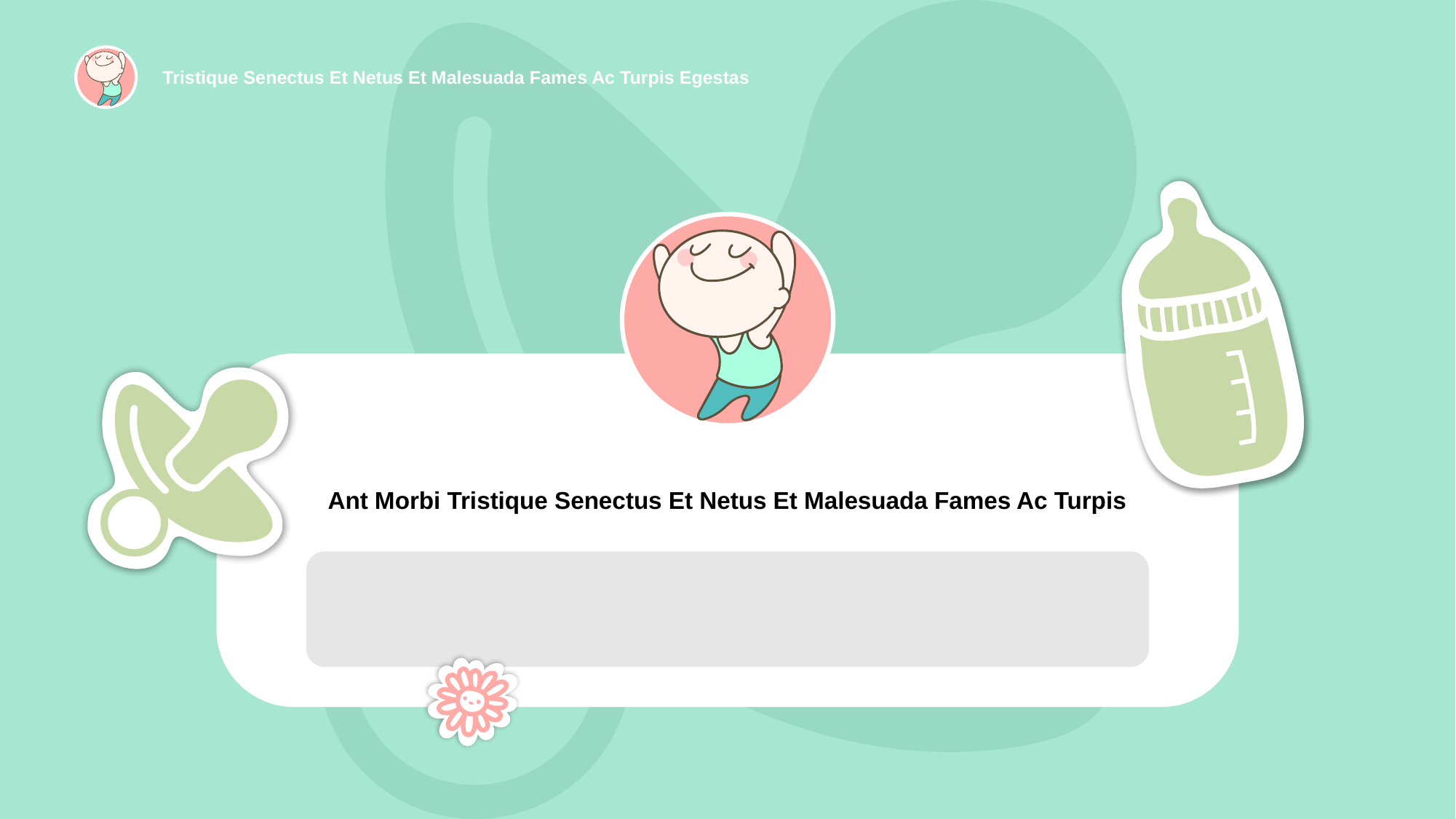

Tristique Senectus Et Netus Et Malesuada Fames Ac Turpis Egestas

Ant Morbi Tristique Senectus Et Netus Et Malesuada Fames Ac Turpis